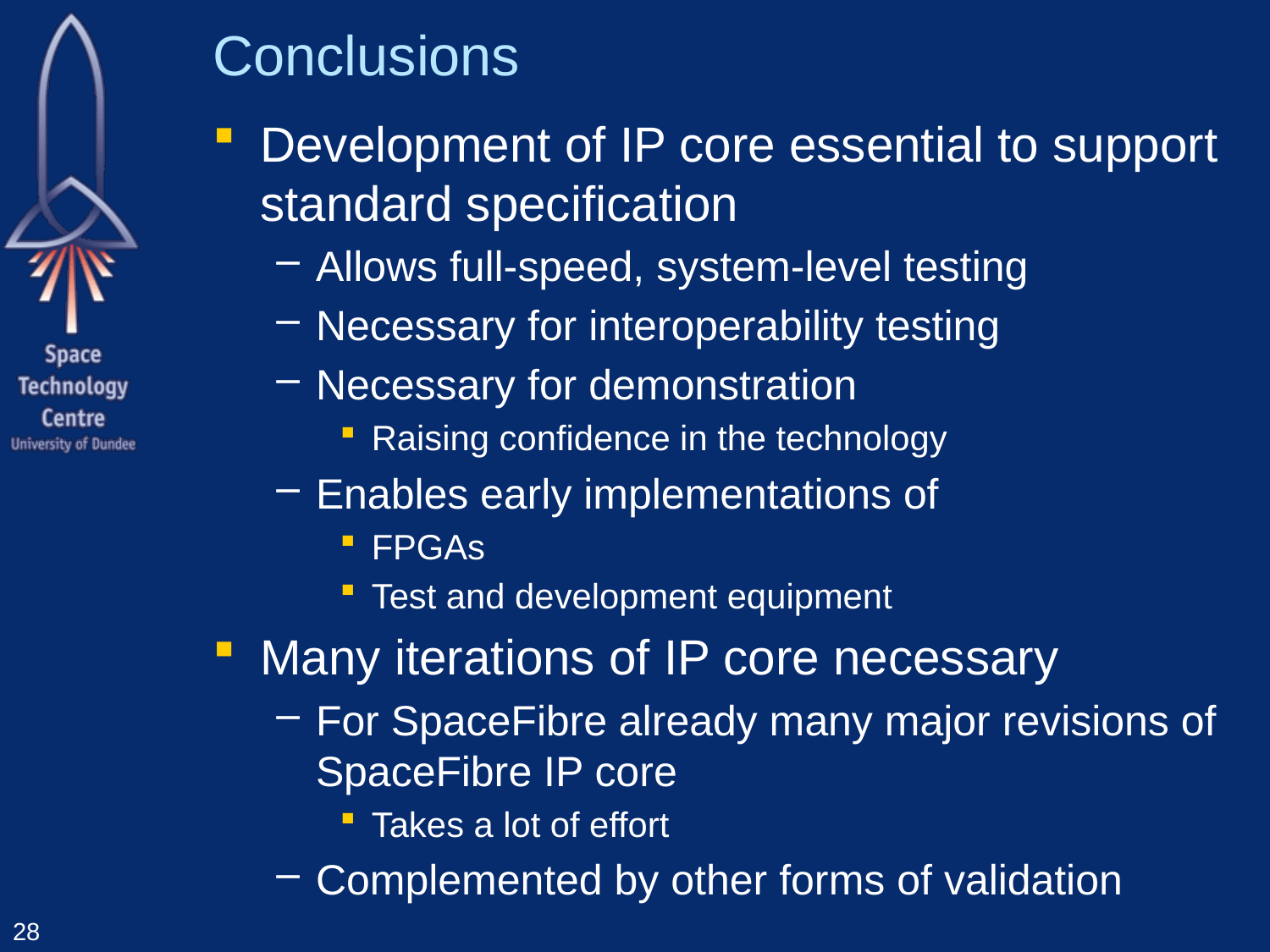

# Conclusions
Development of IP core essential to support standard specification
Allows full-speed, system-level testing
Necessary for interoperability testing
Necessary for demonstration
Raising confidence in the technology
Enables early implementations of
FPGAs
Test and development equipment
Many iterations of IP core necessary
For SpaceFibre already many major revisions of SpaceFibre IP core
Takes a lot of effort
Complemented by other forms of validation

28